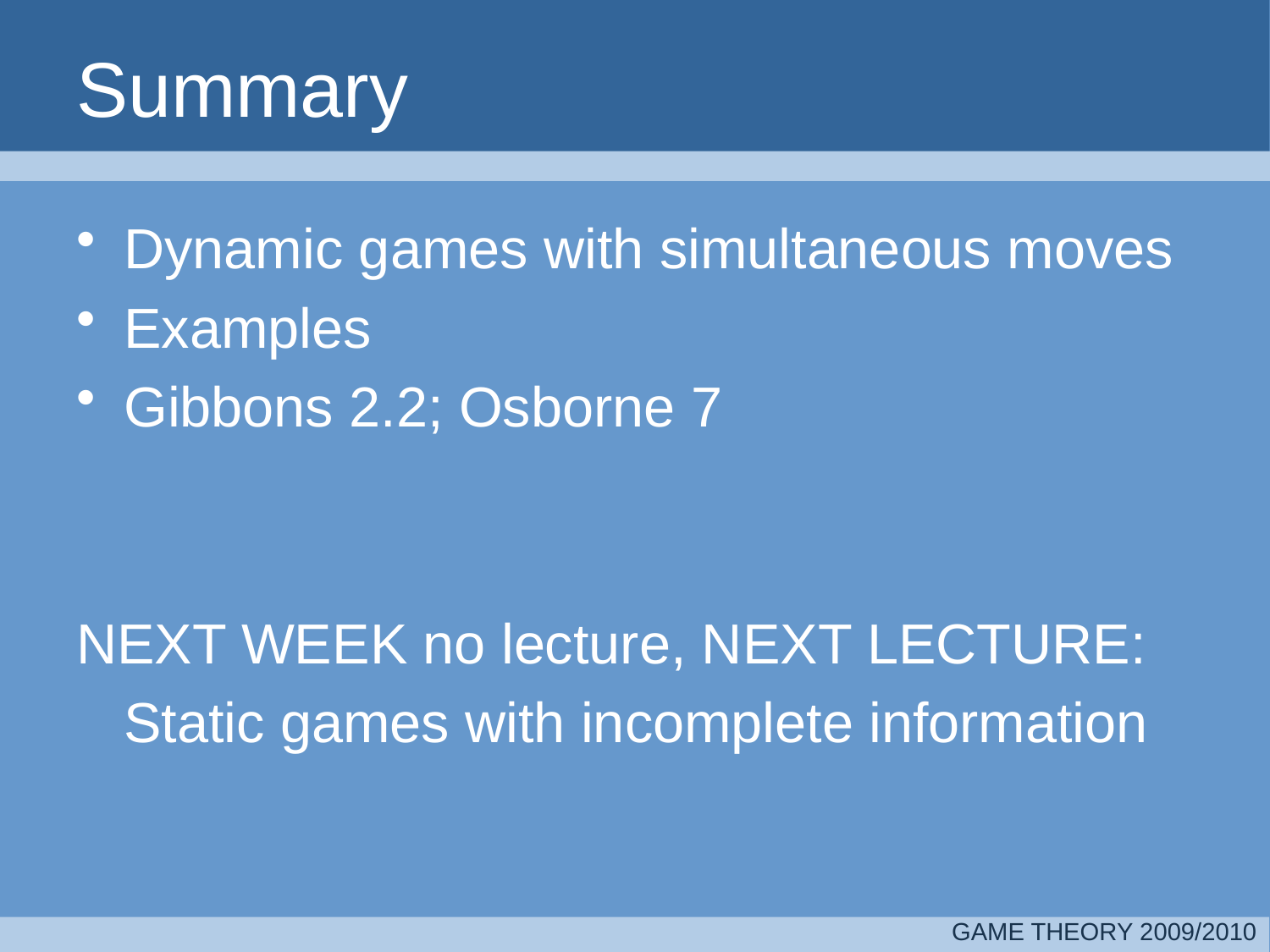

# Summary
Dynamic games with simultaneous moves
Examples
Gibbons 2.2; Osborne 7

NEXT WEEK no lecture, NEXT LECTURE:
 	Static games with incomplete information

GAME THEORY 2009/2010